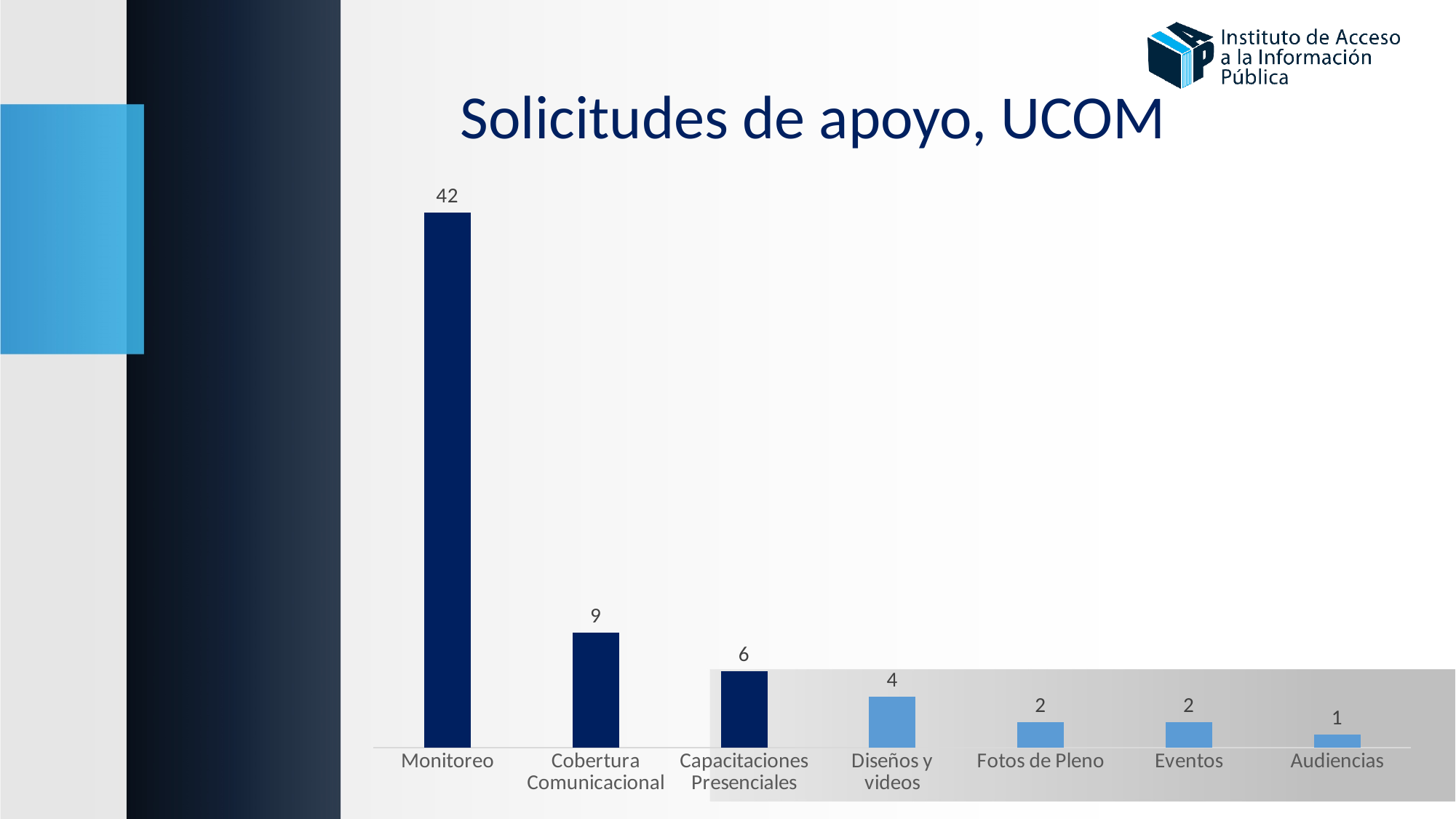

# Solicitudes de apoyo, UCOM

### Chart

| Category |  |
|---|---|
| Monitoreo | 42.0 |
| Cobertura Comunicacional | 9.0 |
| Capacitaciones Presenciales | 6.0 |
| Diseños y videos | 4.0 |
| Fotos de Pleno | 2.0 |
| Eventos | 2.0 |
| Audiencias | 1.0 |